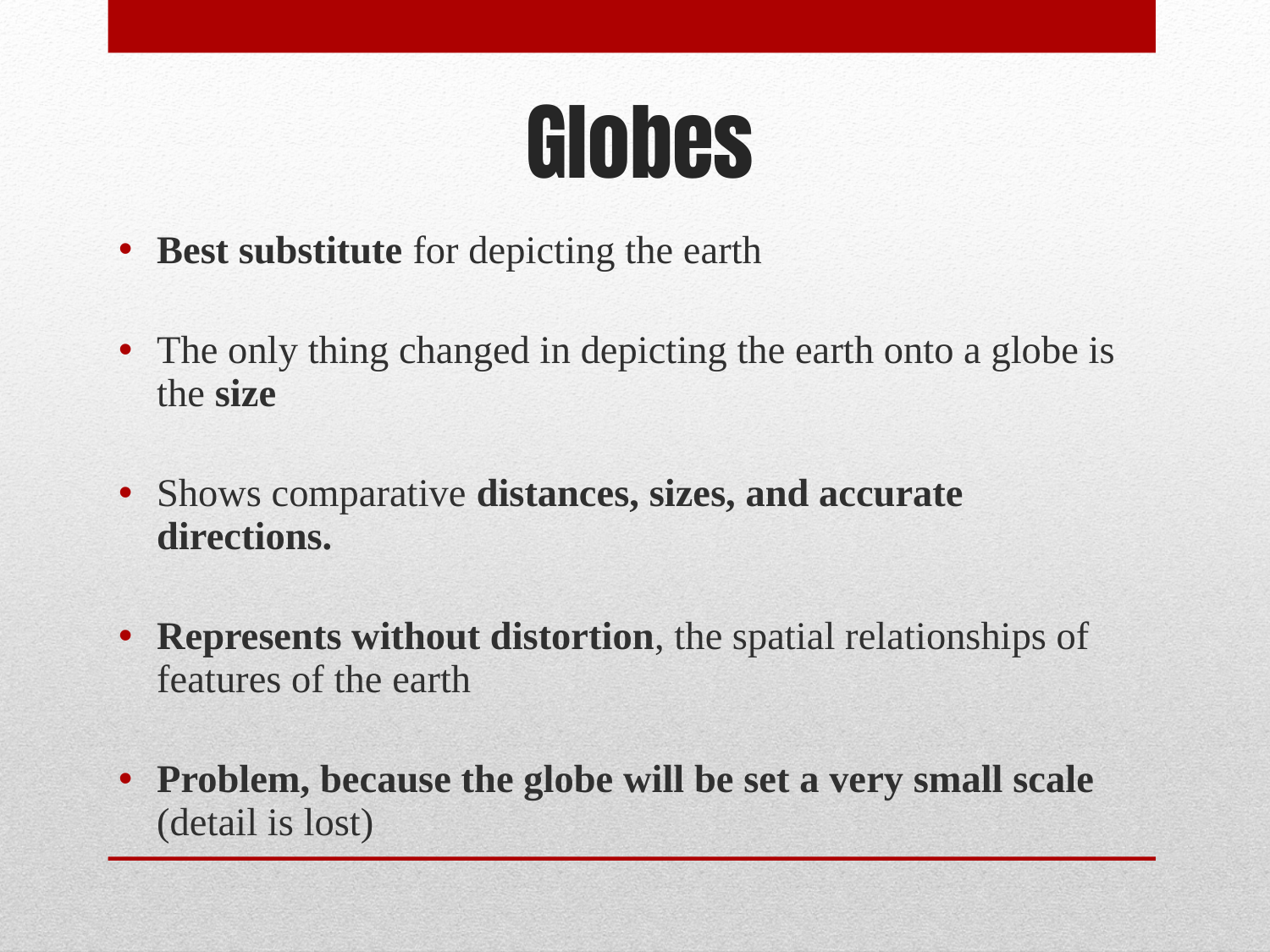

Globes
Best substitute for depicting the earth

The only thing changed in depicting the earth onto a globe is the size

Shows comparative distances, sizes, and accurate directions.

Represents without distortion, the spatial relationships of features of the earth

Problem, because the globe will be set a very small scale (detail is lost)